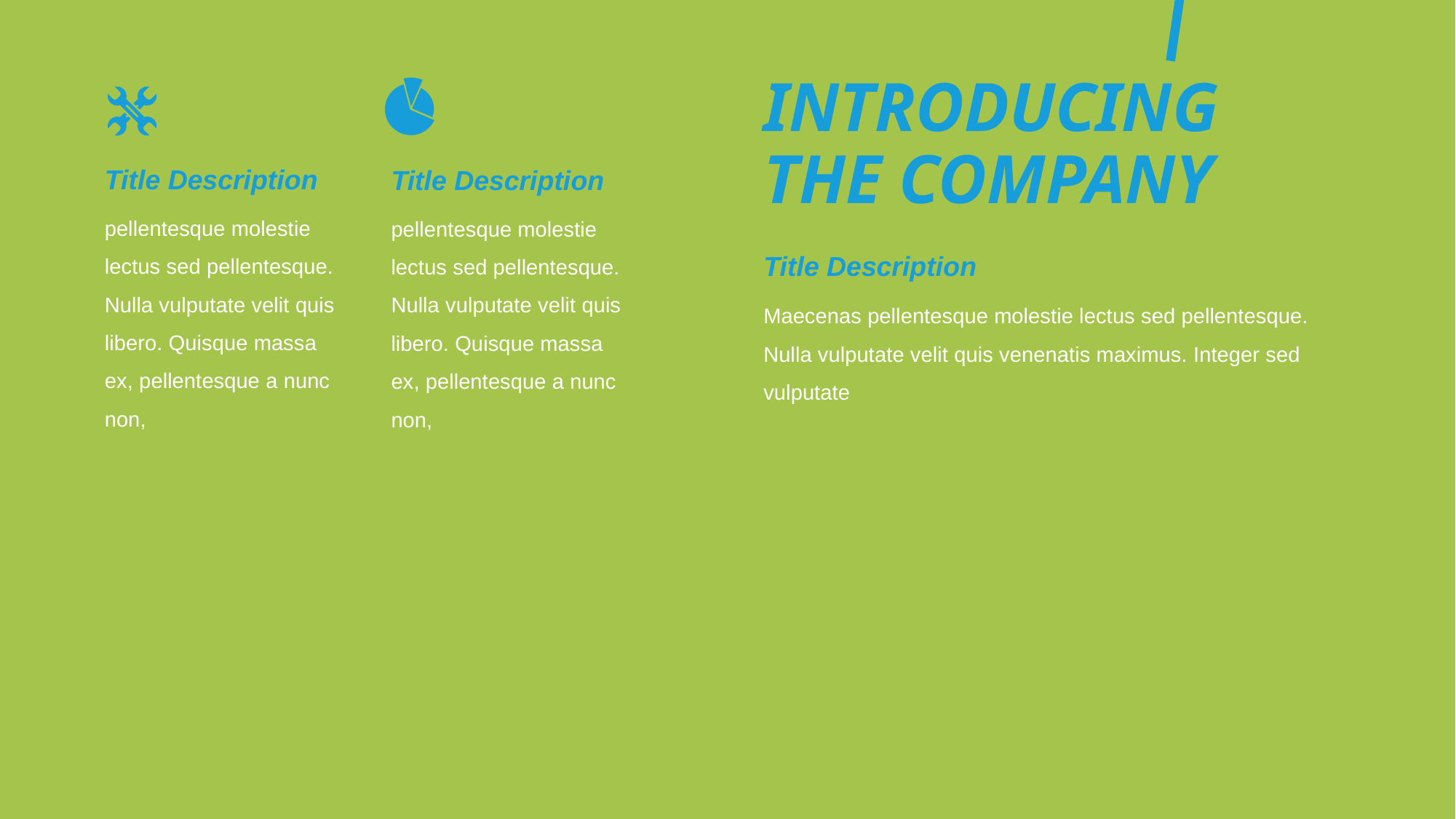

# INTRODUCING THE COMPANY

Title Description
Title Description
pellentesque molestie lectus sed pellentesque. Nulla vulputate velit quis libero. Quisque massa ex, pellentesque a nunc non,
pellentesque molestie lectus sed pellentesque. Nulla vulputate velit quis libero. Quisque massa ex, pellentesque a nunc non,
Title Description
Maecenas pellentesque molestie lectus sed pellentesque. Nulla vulputate velit quis venenatis maximus. Integer sed vulputate